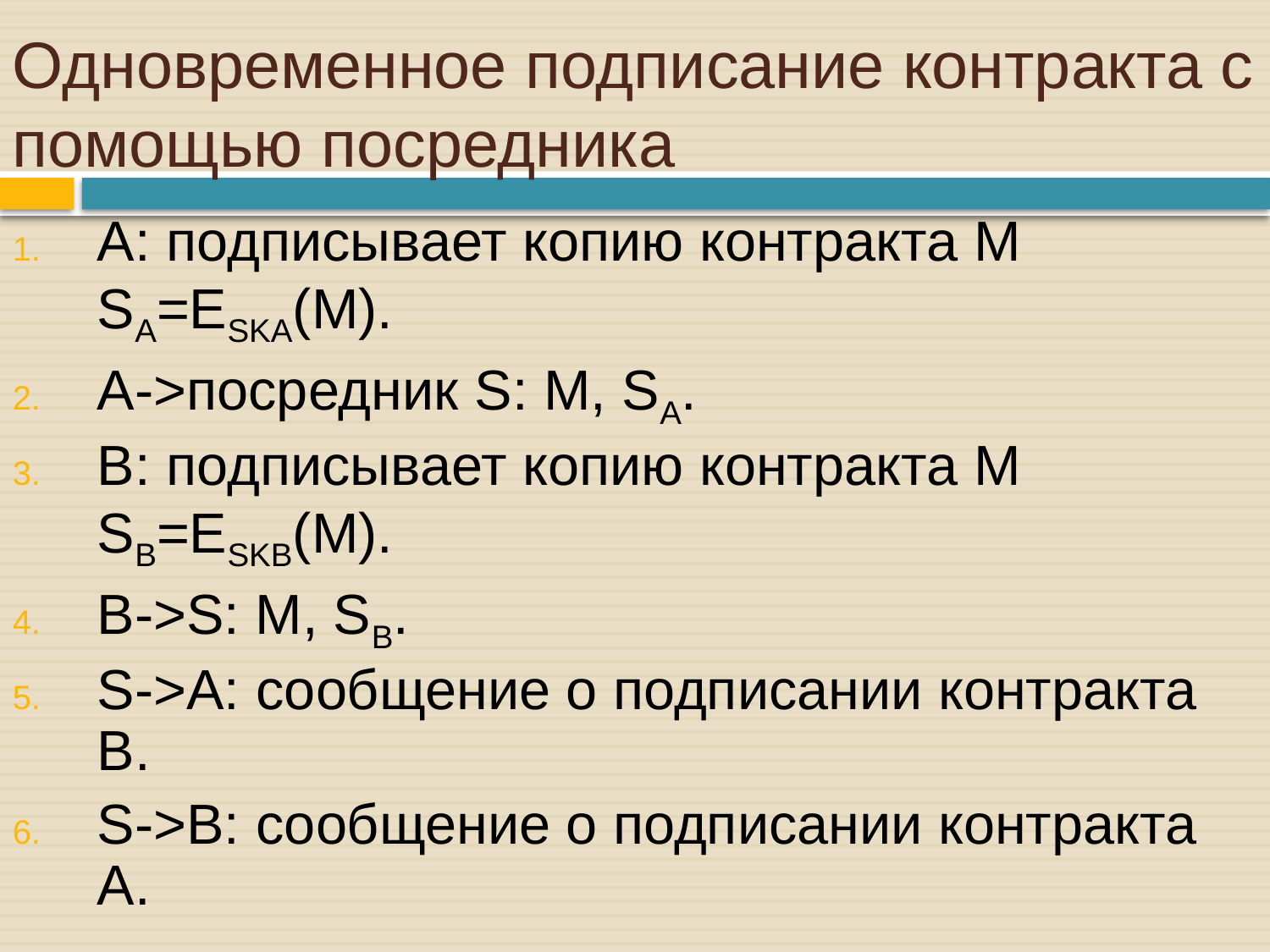

# Одновременное подписание контракта с помощью посредника
A: подписывает копию контракта M SA=ESKA(M).
A->посредник S: M, SA.
B: подписывает копию контракта M SB=ESKB(M).
B->S: M, SB.
S->A: сообщение о подписании контракта B.
S->B: сообщение о подписании контракта A.